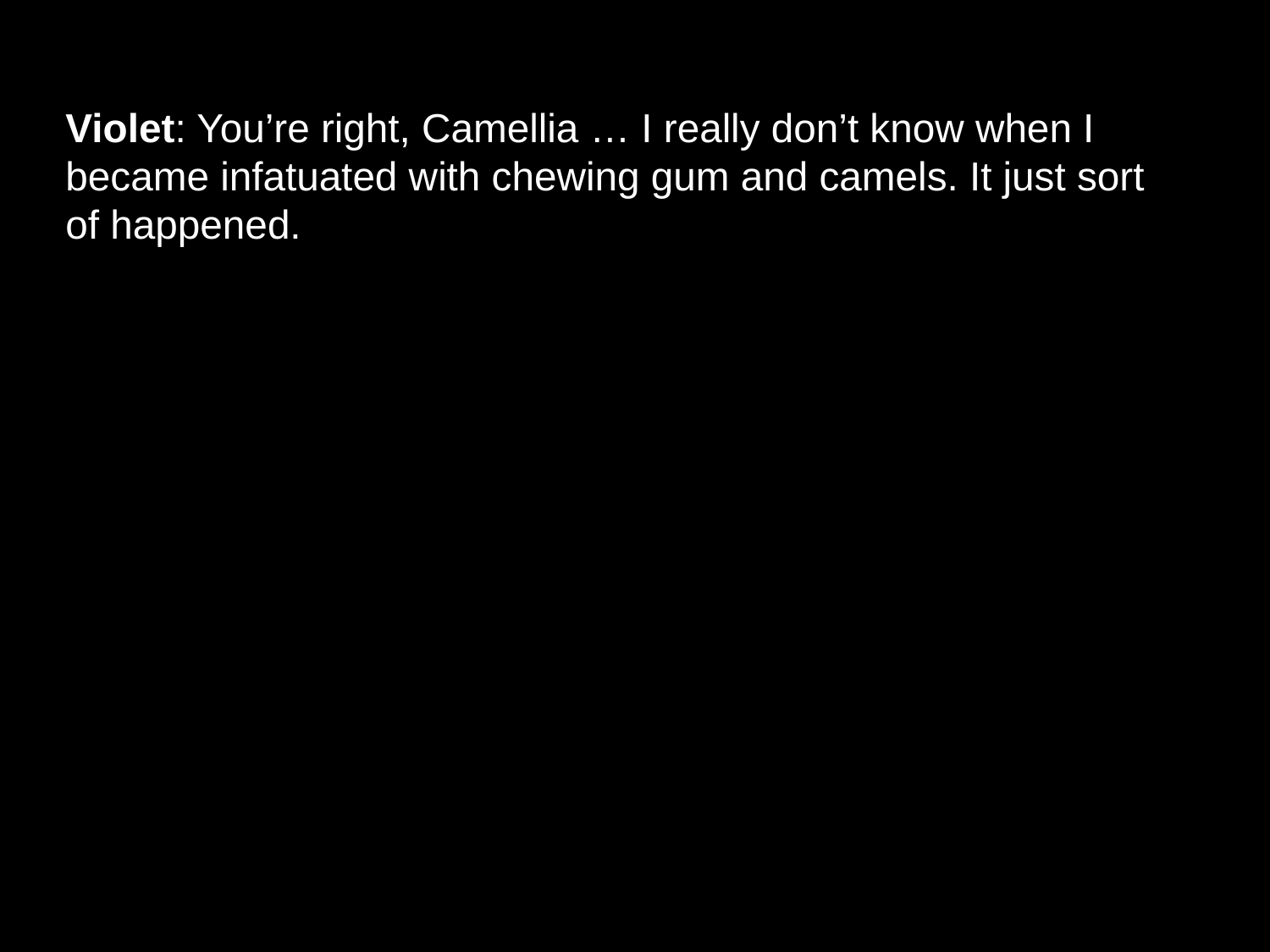

# Violet: You’re right, Camellia … I really don’t know when I became infatuated with chewing gum and camels. It just sort of happened.